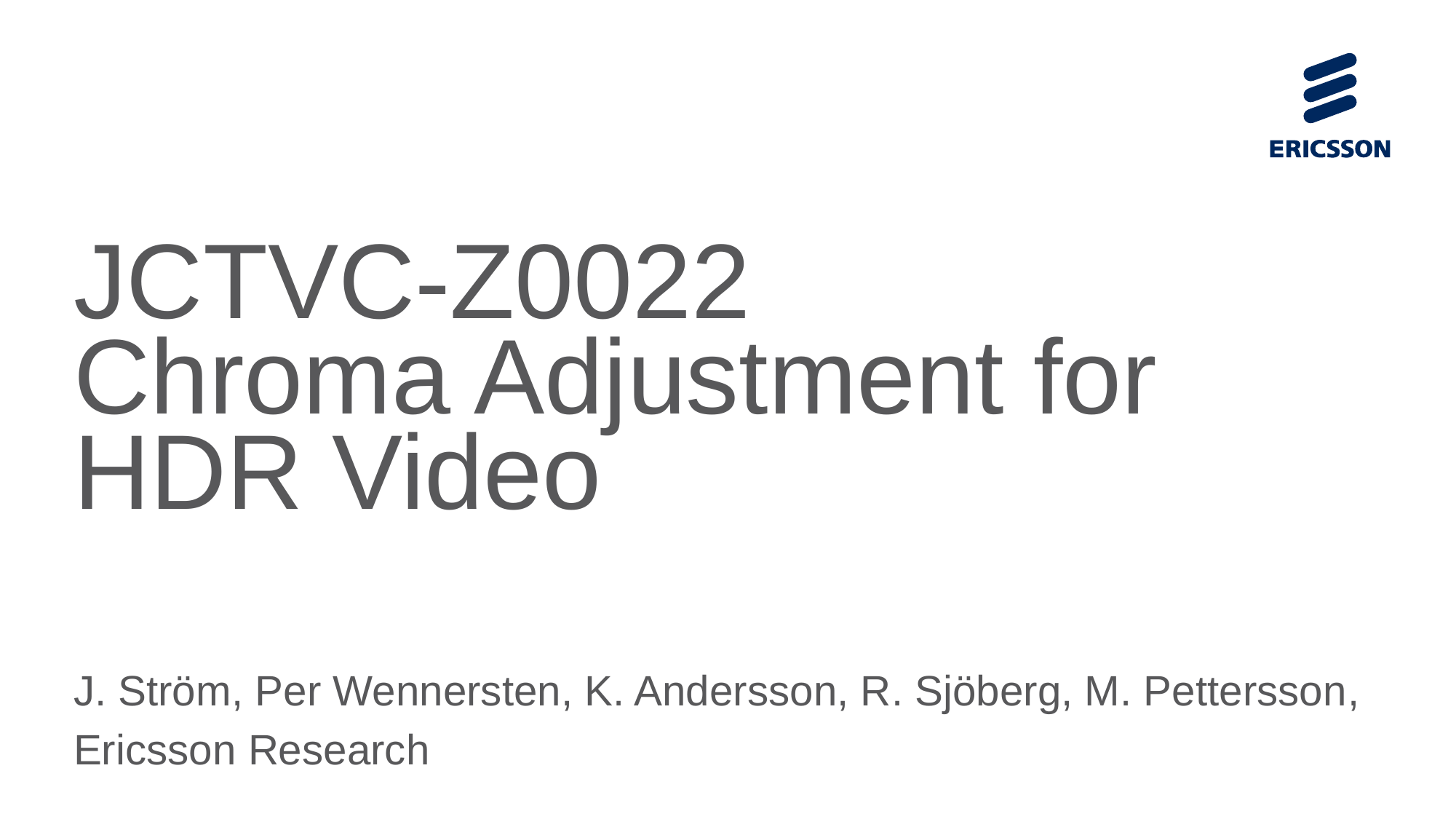

# JCTVC-Z0022 Chroma Adjustment for HDR Video
J. Ström, Per Wennersten, K. Andersson, R. Sjöberg, M. Pettersson,
Ericsson Research